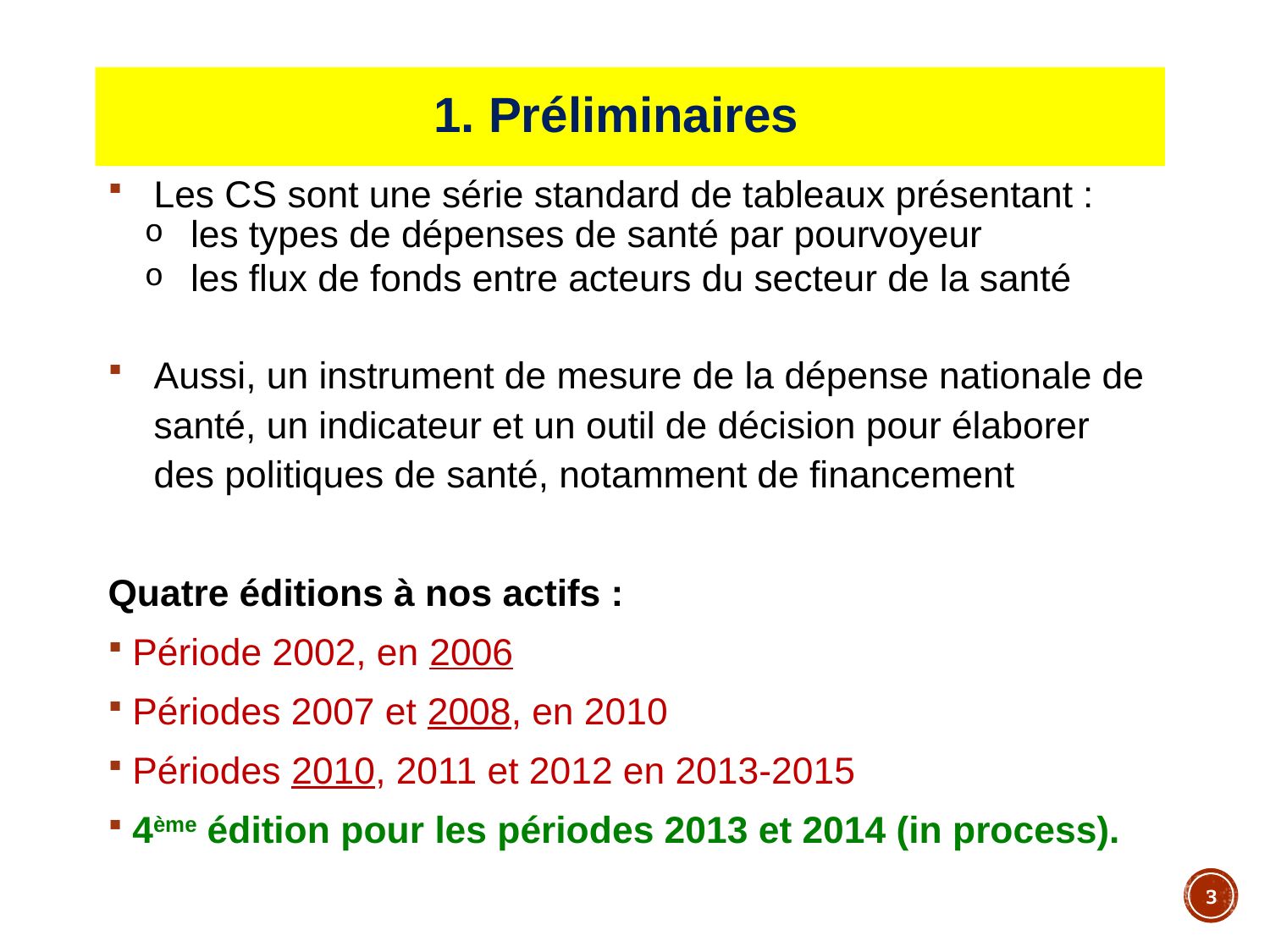

# 1. Préliminaires
Les CS sont une série standard de tableaux présentant :
les types de dépenses de santé par pourvoyeur
les flux de fonds entre acteurs du secteur de la santé

Aussi, un instrument de mesure de la dépense nationale de santé, un indicateur et un outil de décision pour élaborer des politiques de santé, notamment de financement

Quatre éditions à nos actifs :
Période 2002, en 2006
Périodes 2007 et 2008, en 2010
Périodes 2010, 2011 et 2012 en 2013-2015
4ème édition pour les périodes 2013 et 2014 (in process).

3